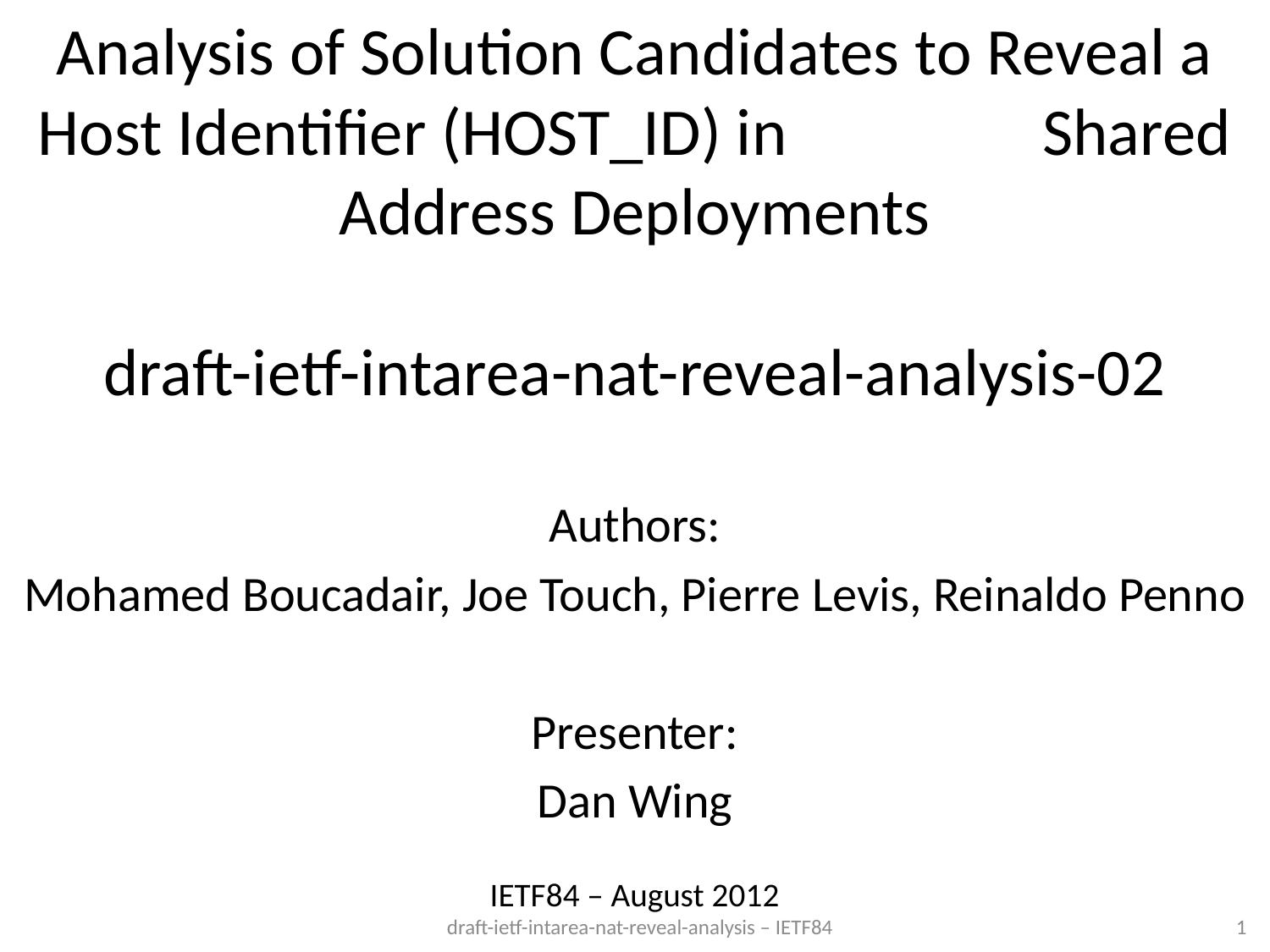

# Analysis of Solution Candidates to Reveal a Host Identifier (HOST_ID) in                 Shared Address Deployments draft-ietf-intarea-nat-reveal-analysis-02
Authors:
Mohamed Boucadair, Joe Touch, Pierre Levis, Reinaldo Penno

Presenter:
Dan Wing
IETF84 – August 2012
1